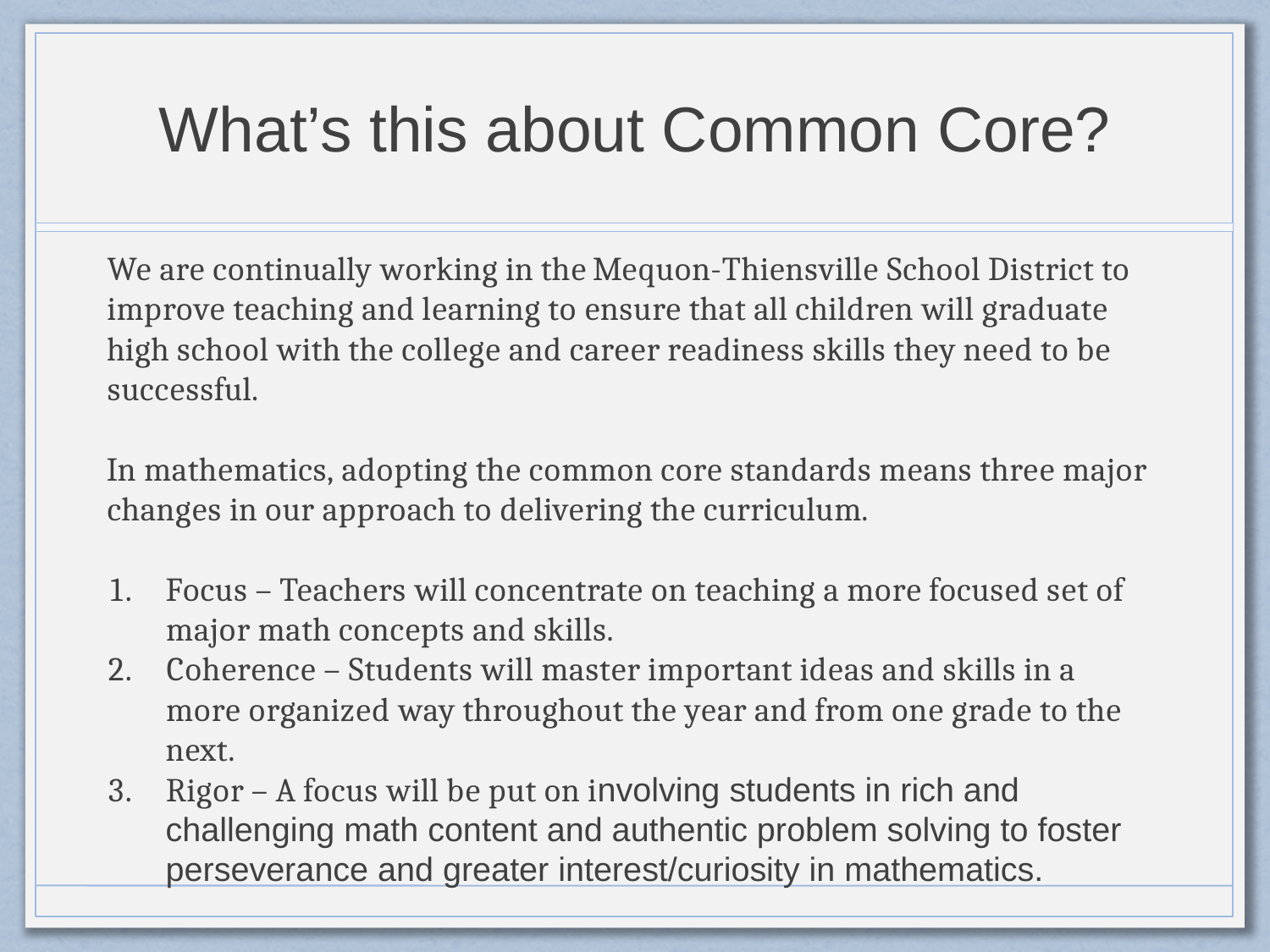

# What’s this about Common Core?
We are continually working in the Mequon-Thiensville School District to improve teaching and learning to ensure that all children will graduate high school with the college and career readiness skills they need to be successful.

In mathematics, adopting the common core standards means three major changes in our approach to delivering the curriculum.

Focus – Teachers will concentrate on teaching a more focused set of major math concepts and skills.
Coherence – Students will master important ideas and skills in a more organized way throughout the year and from one grade to the next.
Rigor – A focus will be put on involving students in rich and challenging math content and authentic problem solving to foster perseverance and greater interest/curiosity in mathematics.